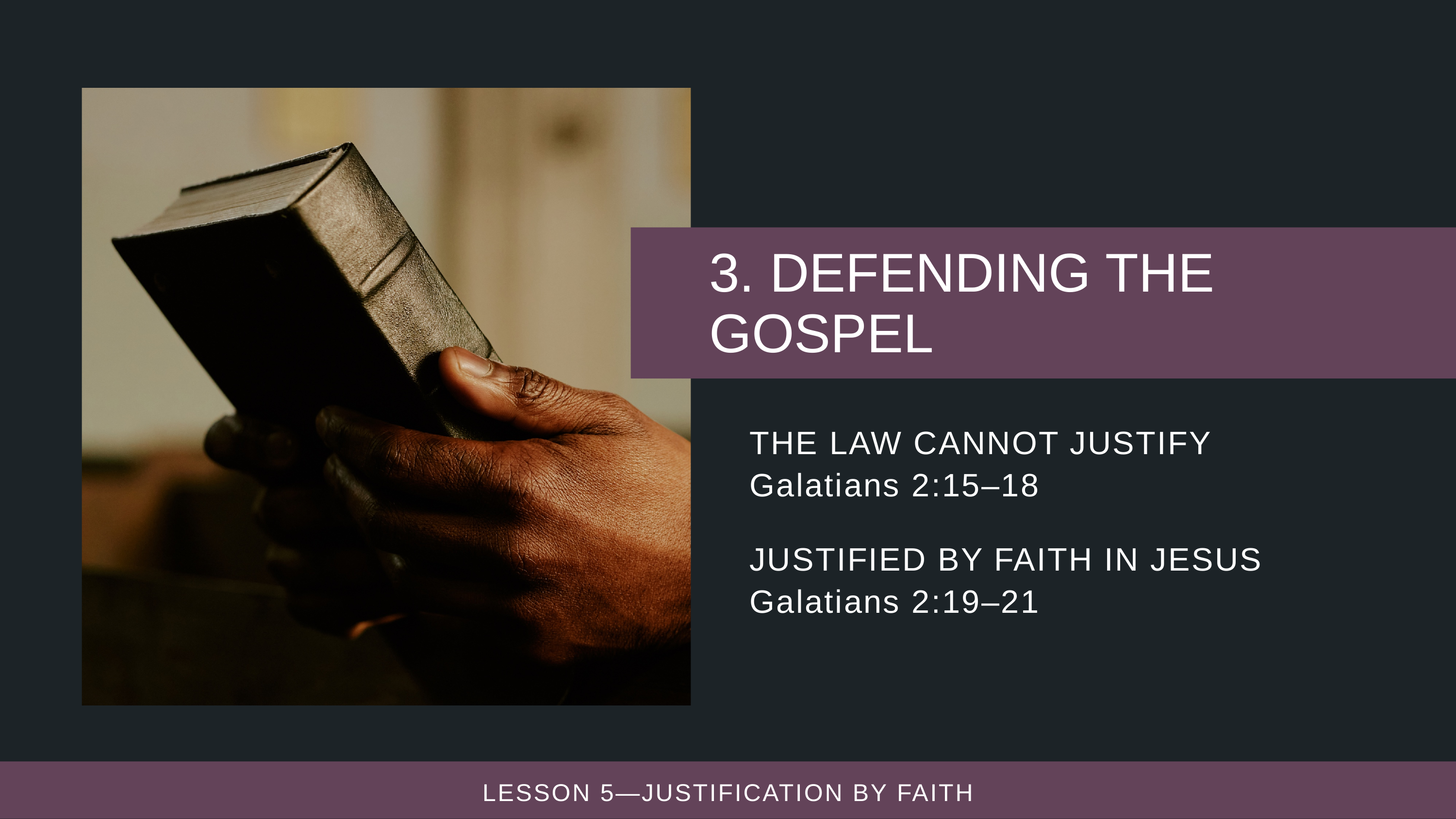

THE LAW CANNOT JUSTIFY
Galatians 2:15–18

JUSTIFIED BY FAITH IN JESUS
Galatians 2:19–21